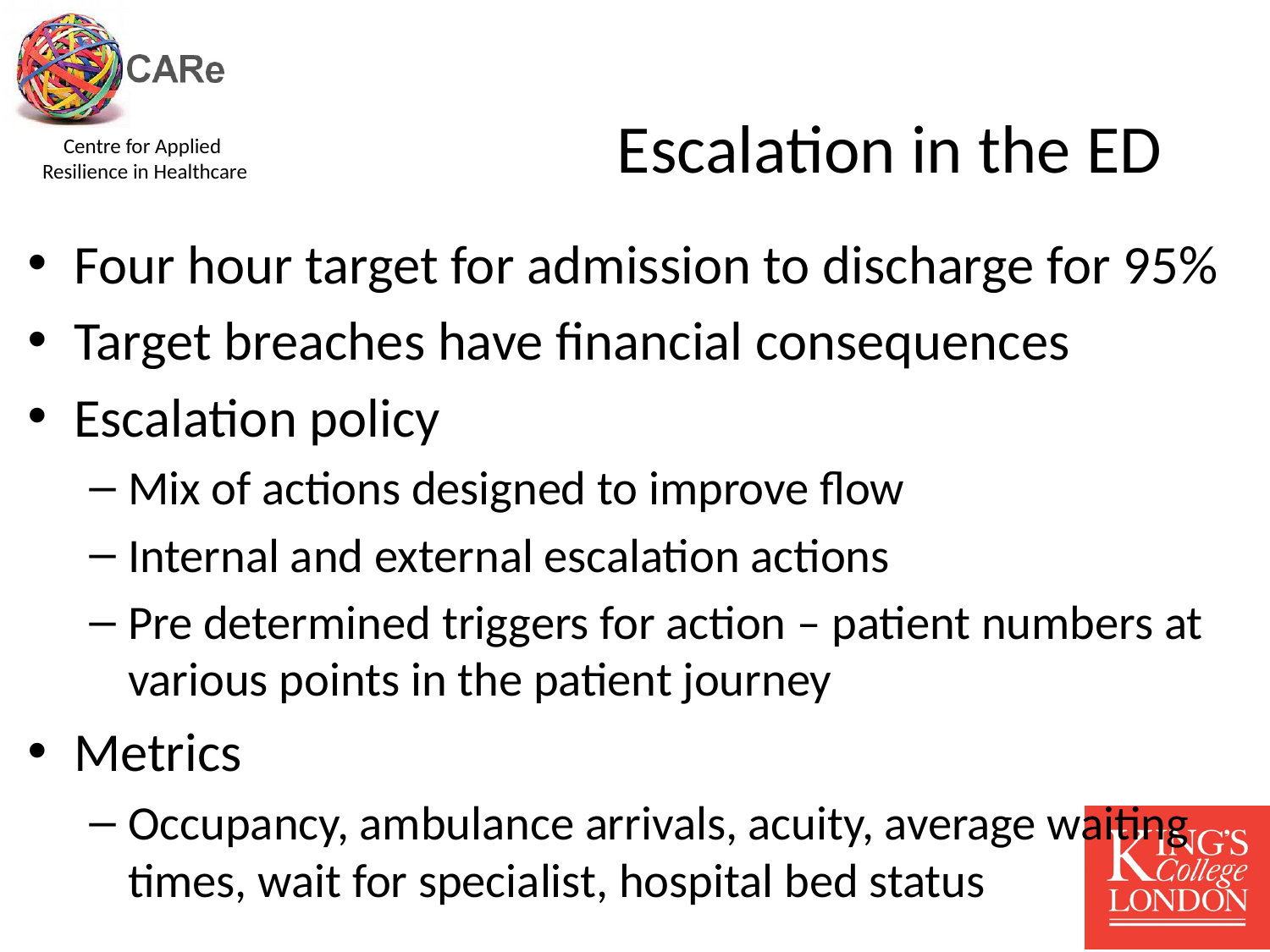

# Escalation in the ED
Four hour target for admission to discharge for 95%
Target breaches have financial consequences
Escalation policy
Mix of actions designed to improve flow
Internal and external escalation actions
Pre determined triggers for action – patient numbers at various points in the patient journey
Metrics
Occupancy, ambulance arrivals, acuity, average waiting times, wait for specialist, hospital bed status